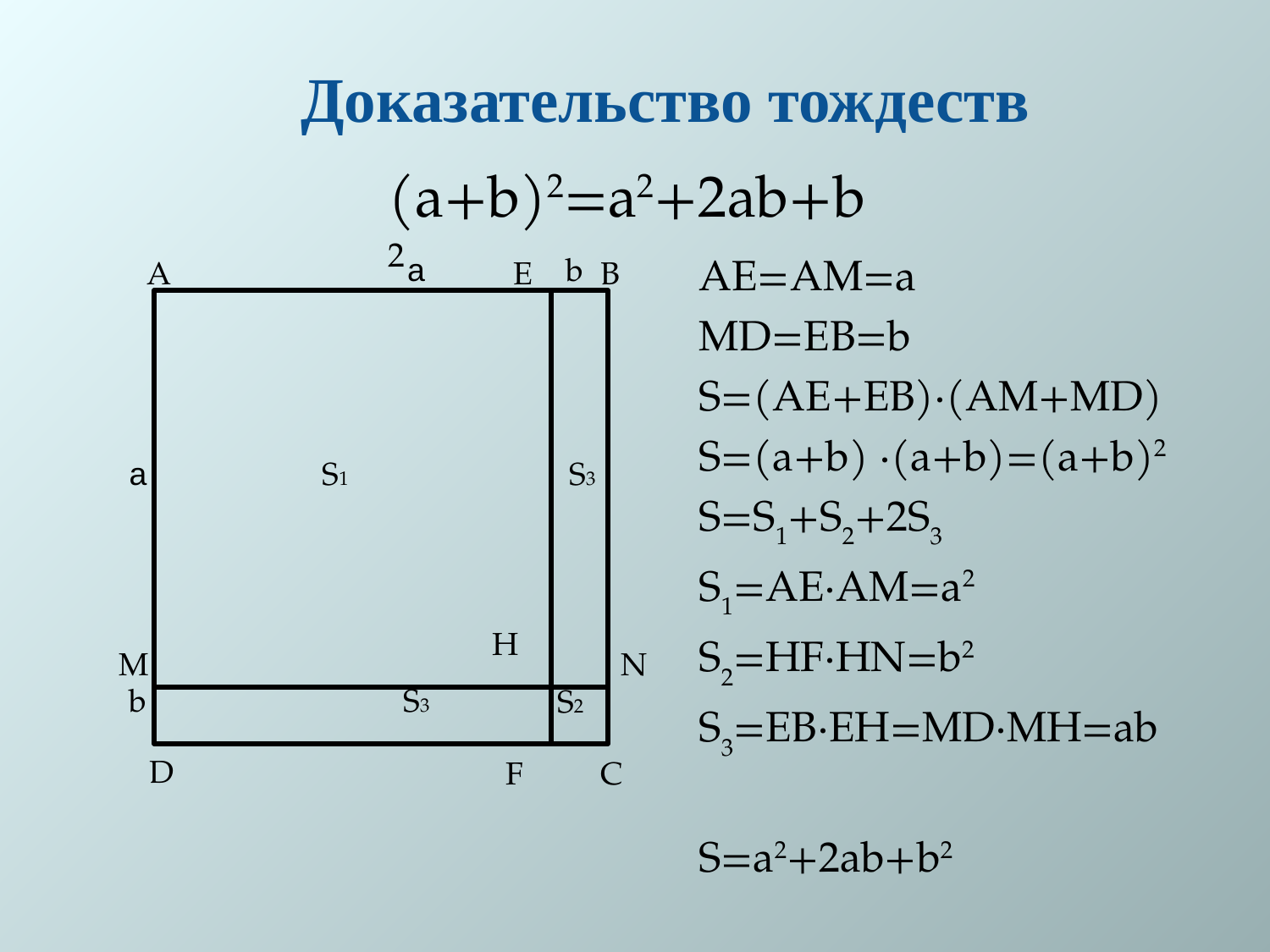

# Доказательство тождеств
(a+b)2=a2+2ab+b2
AE=AM=a
MD=EB=b
S=(AE+EB)·(AM+MD)
S=(a+b) ·(a+b)=(a+b)2
S=S1+S2+2S3
S1=AE·AM=a2
S2=HF·HN=b2
S3=EB·EH=MD·MH=ab

S=a2+2ab+b2
A
                    а
E
   b
B
а
S1
     S3

H
M
N
b
                   S3
  S2
D
F
C